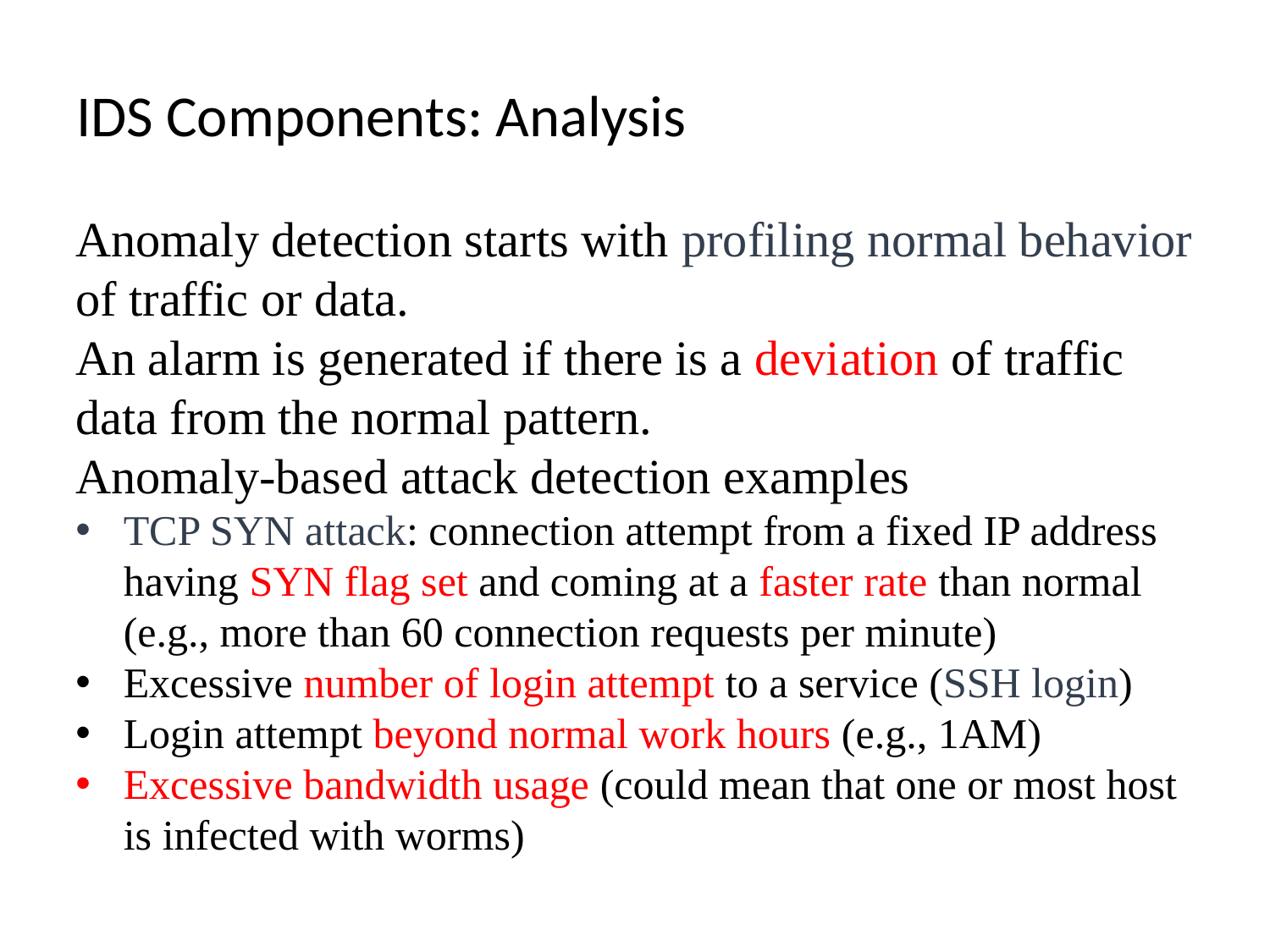

# IDS Components: Analysis
Anomaly detection starts with profiling normal behavior of traffic or data.
An alarm is generated if there is a deviation of traffic data from the normal pattern.
Anomaly-based attack detection examples
TCP SYN attack: connection attempt from a fixed IP address having SYN flag set and coming at a faster rate than normal (e.g., more than 60 connection requests per minute)
Excessive number of login attempt to a service (SSH login)
Login attempt beyond normal work hours (e.g., 1AM)
Excessive bandwidth usage (could mean that one or most host is infected with worms)